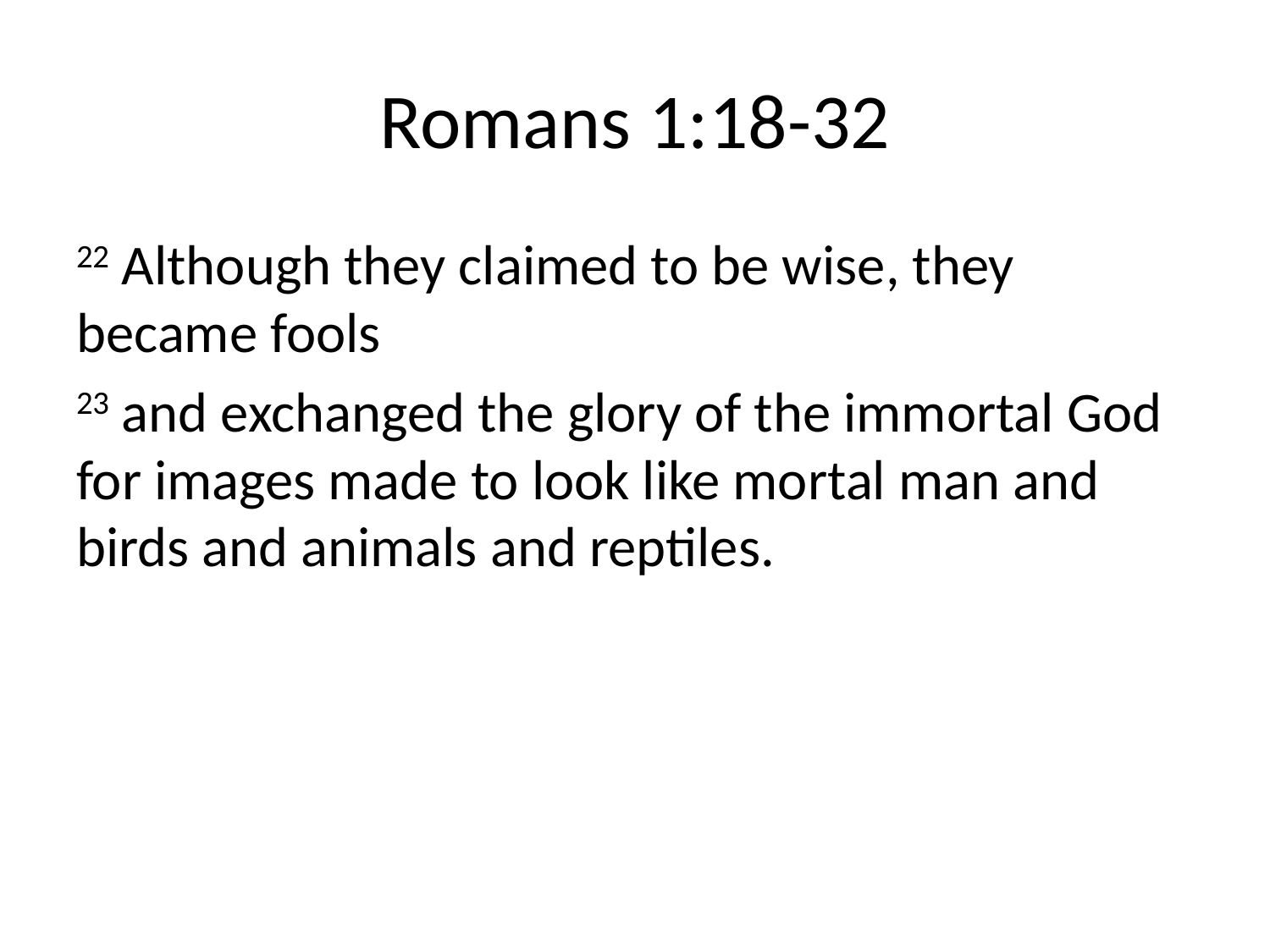

# Romans 1:18-32
22 Although they claimed to be wise, they became fools
23 and exchanged the glory of the immortal God for images made to look like mortal man and birds and animals and reptiles.